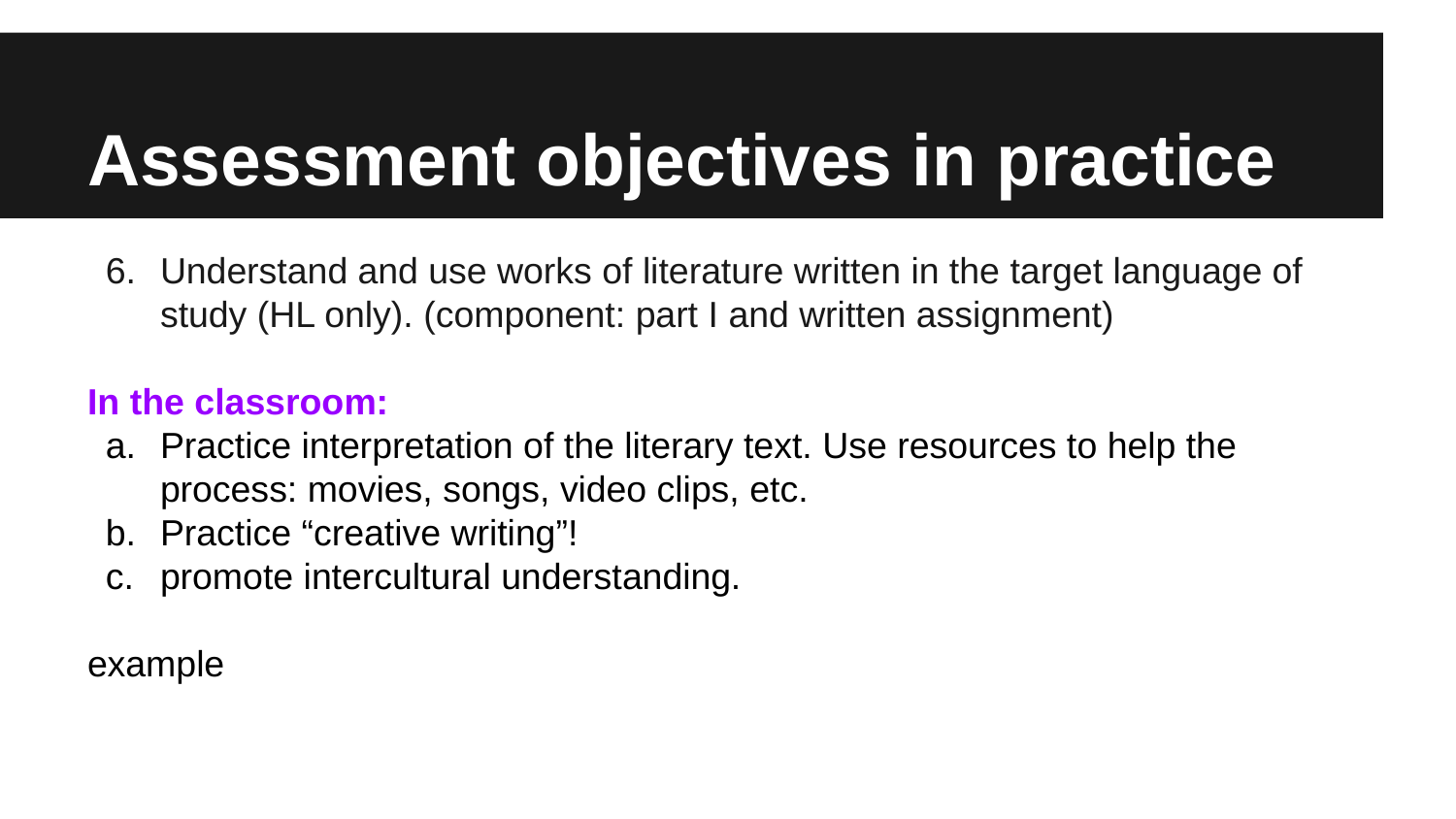

# Assessment objectives in practice
Understand and use works of literature written in the target language of study (HL only). (component: part I and written assignment)

In the classroom:
Practice interpretation of the literary text. Use resources to help the process: movies, songs, video clips, etc.
Practice “creative writing”!
promote intercultural understanding.

example